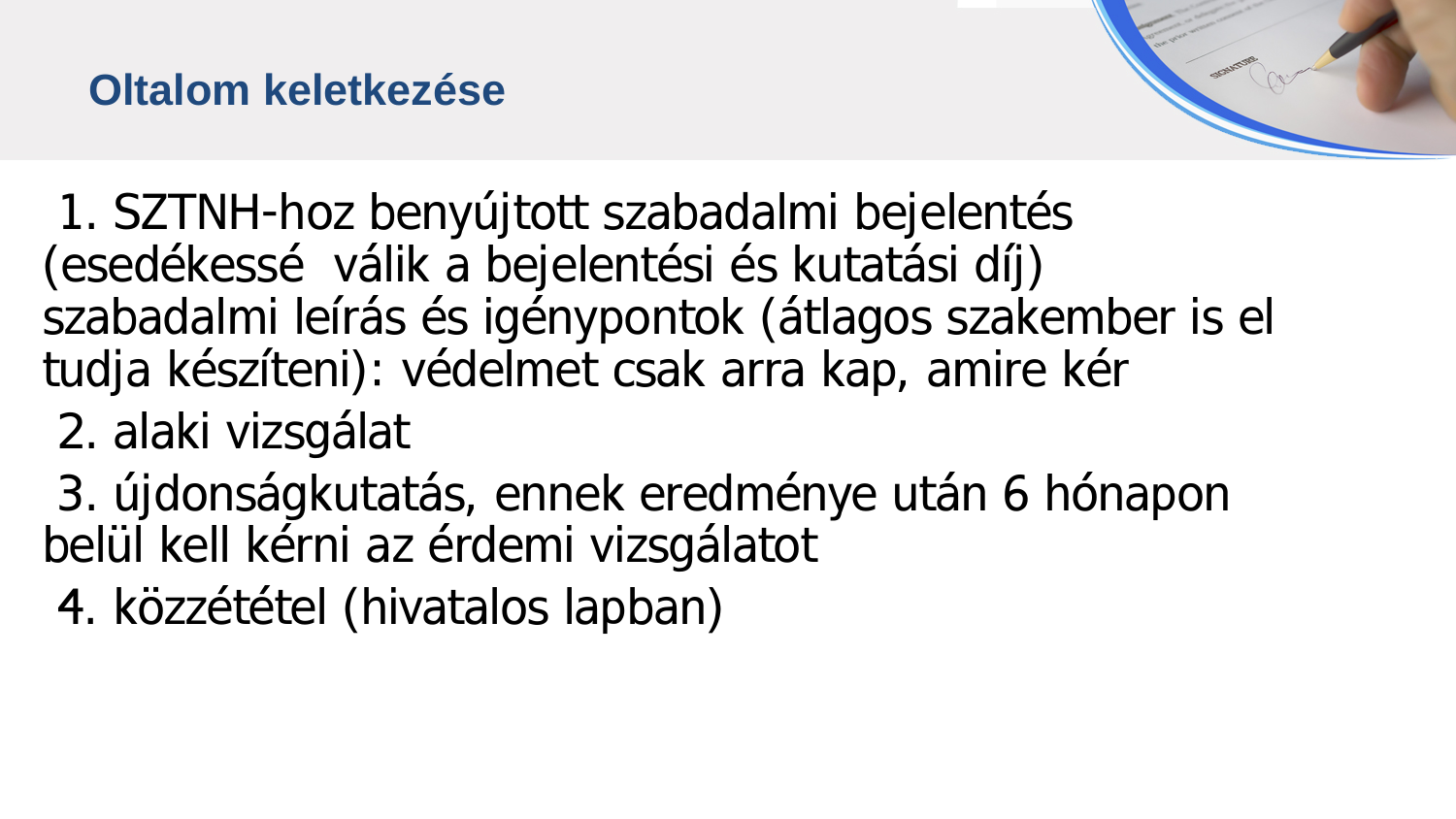

Oltalom keletkezése
 1. SZTNH-­hoz benyújtott szabadalmi bejelentés (esedékessé  válik a bejelentési és kutatási díj)
szabadalmi leírás és igénypontok (átlagos szakember is el tudja készíteni): védelmet csak arra kap, amire kér
 2. alaki vizsgálat
 3. újdonságkutatás, ennek eredménye után 6 hónapon belül kell kérni az érdemi vizsgálatot
 4. közzététel (hivatalos lapban)